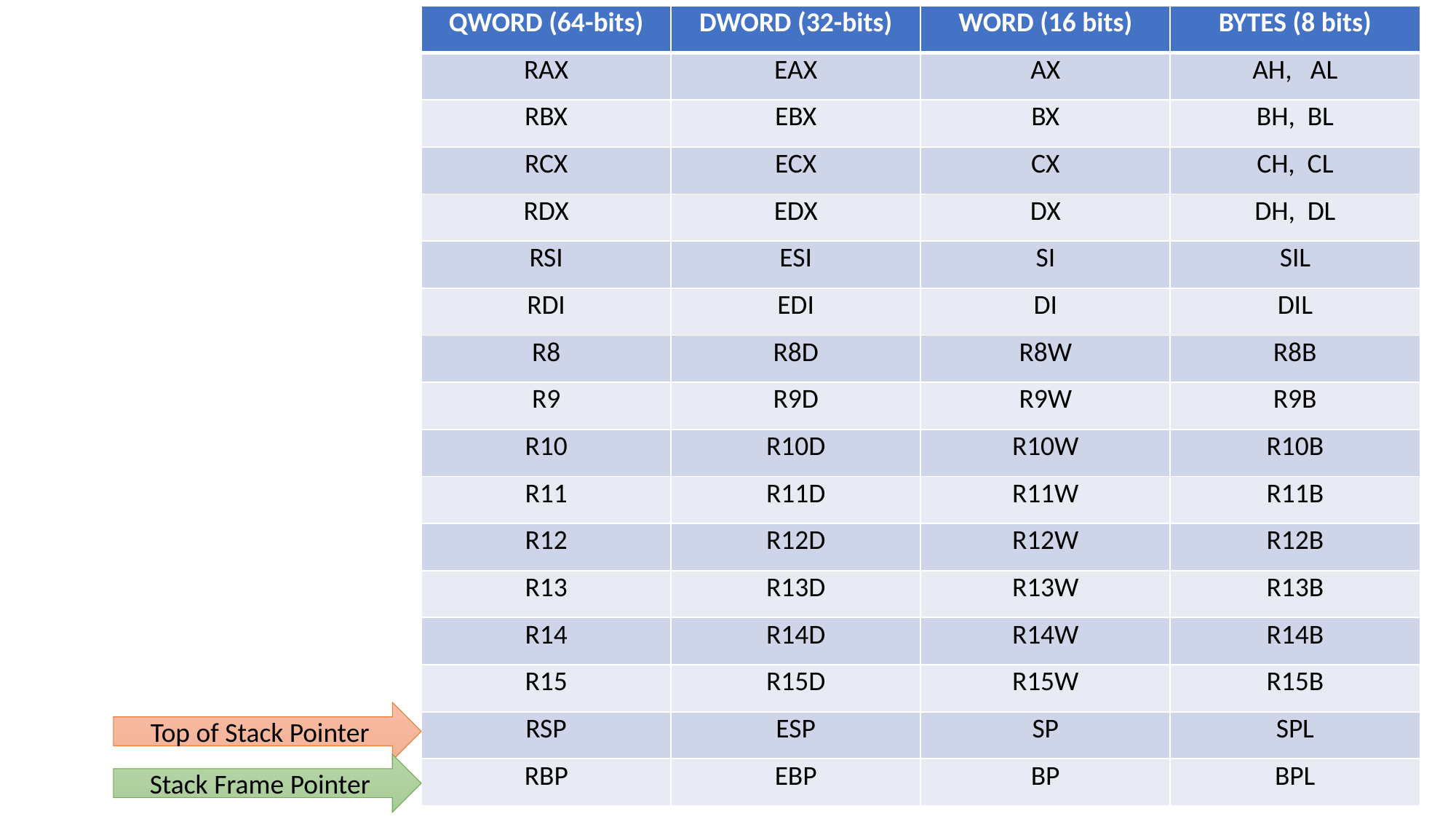

| QWORD (64-bits) | DWORD (32-bits) | WORD (16 bits) | BYTES (8 bits) |
| --- | --- | --- | --- |
| RAX | EAX | AX | AH, AL |
| RBX | EBX | BX | BH, BL |
| RCX | ECX | CX | CH, CL |
| RDX | EDX | DX | DH, DL |
| RSI | ESI | SI | SIL |
| RDI | EDI | DI | DIL |
| R8 | R8D | R8W | R8B |
| R9 | R9D | R9W | R9B |
| R10 | R10D | R10W | R10B |
| R11 | R11D | R11W | R11B |
| R12 | R12D | R12W | R12B |
| R13 | R13D | R13W | R13B |
| R14 | R14D | R14W | R14B |
| R15 | R15D | R15W | R15B |
| RSP | ESP | SP | SPL |
| RBP | EBP | BP | BPL |
Top of Stack Pointer
Stack Frame Pointer